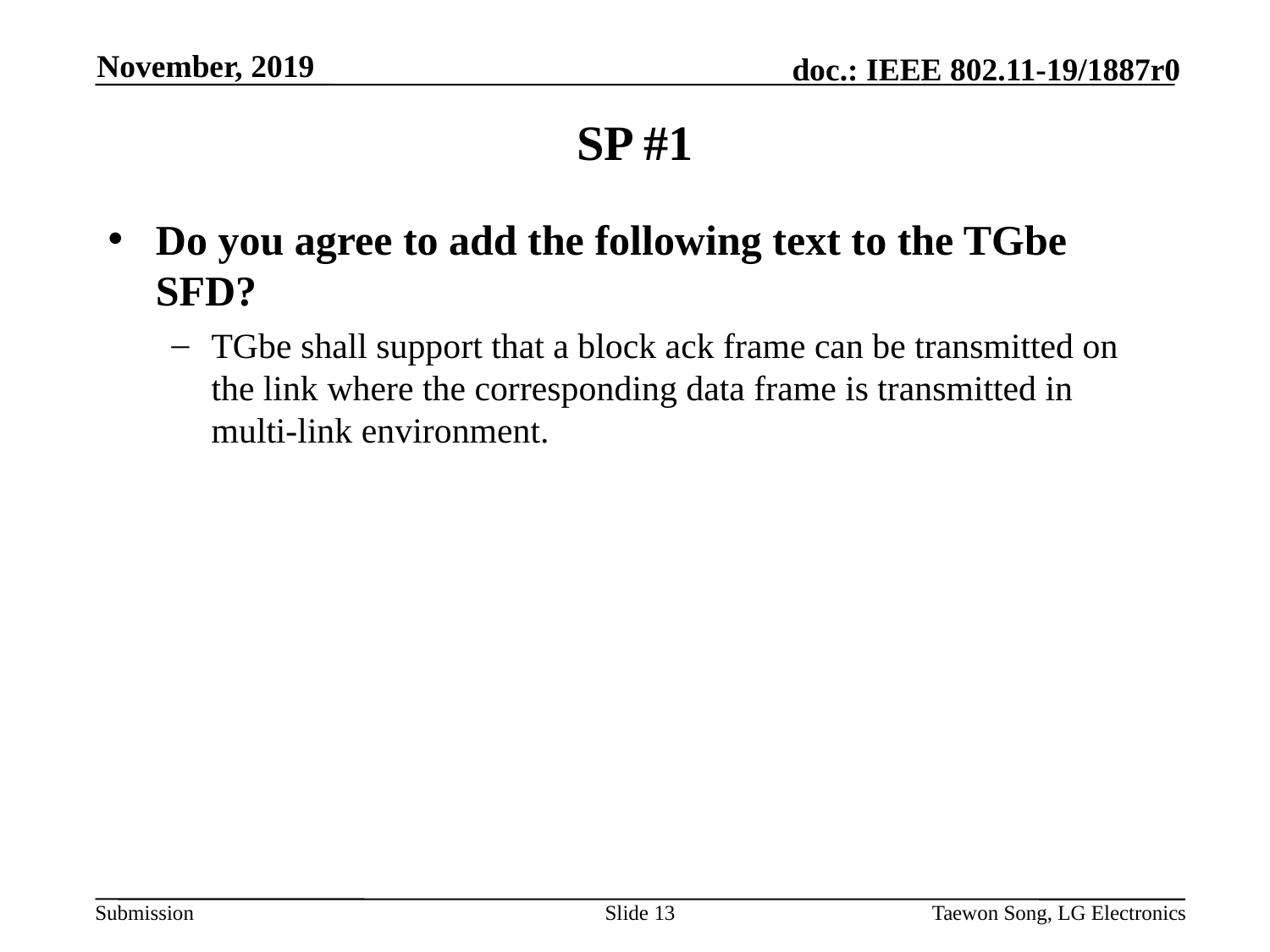

November, 2019
# SP #1
Do you agree to add the following text to the TGbe SFD?
TGbe shall support that a block ack frame can be transmitted on the link where the corresponding data frame is transmitted in multi-link environment.
Slide 13
Taewon Song, LG Electronics